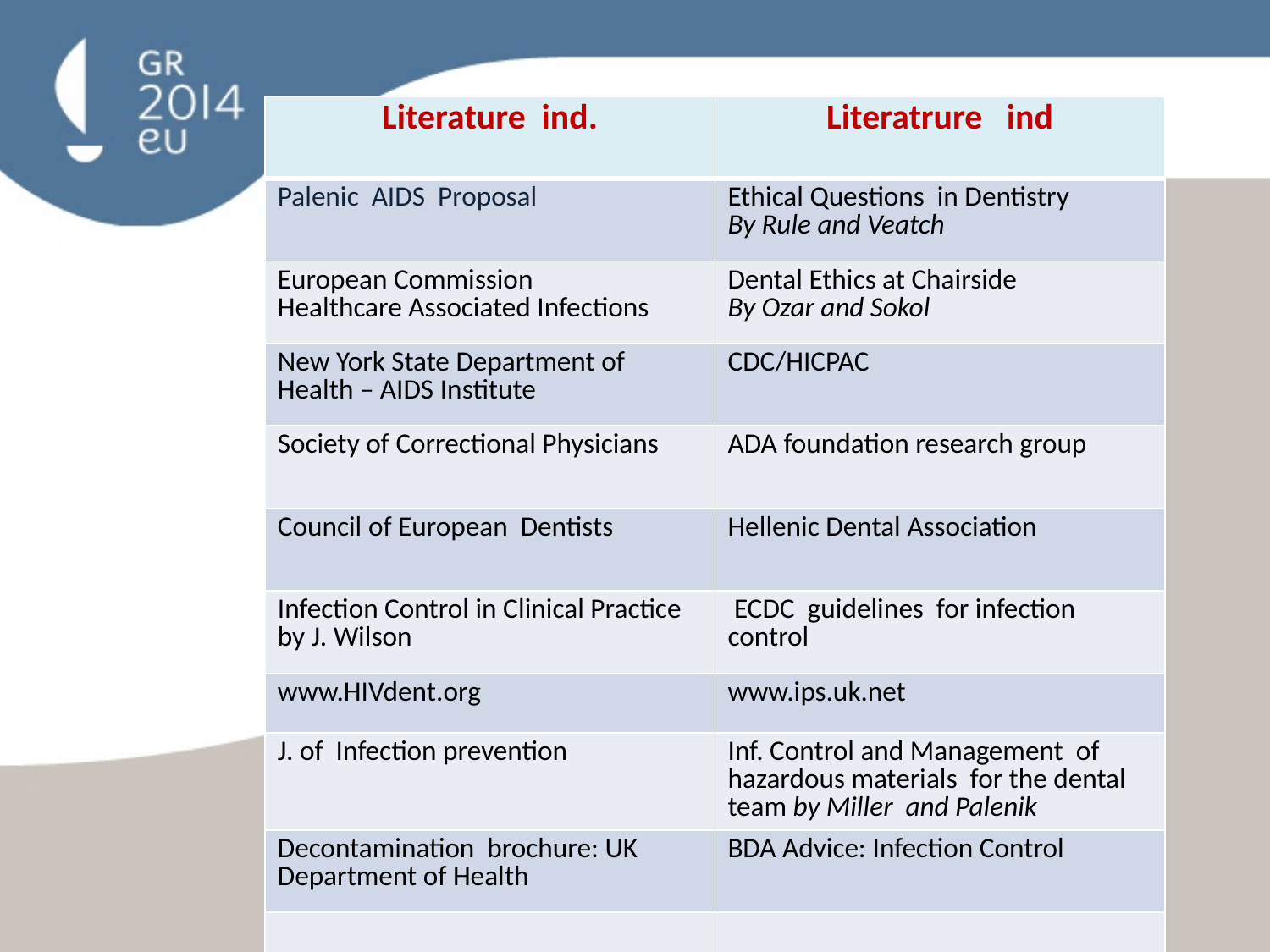

| Literature ind. | Literatrure ind |
| --- | --- |
| Palenic AIDS Proposal | Ethical Questions in Dentistry By Rule and Veatch |
| European Commission Healthcare Associated Infections | Dental Ethics at Chairside By Ozar and Sokol |
| New York State Department of Health – AIDS Institute | CDC/HICPAC |
| Society of Correctional Physicians | ADA foundation research group |
| Council of European Dentists | Hellenic Dental Association |
| Infection Control in Clinical Practice by J. Wilson | ECDC guidelines for infection control |
| www.HIVdent.org | www.ips.uk.net |
| J. of Infection prevention | Inf. Control and Management of hazardous materials for the dental team by Miller and Palenik |
| Decontamination brochure: UK Department of Health | BDA Advice: Infection Control |
|  |  |